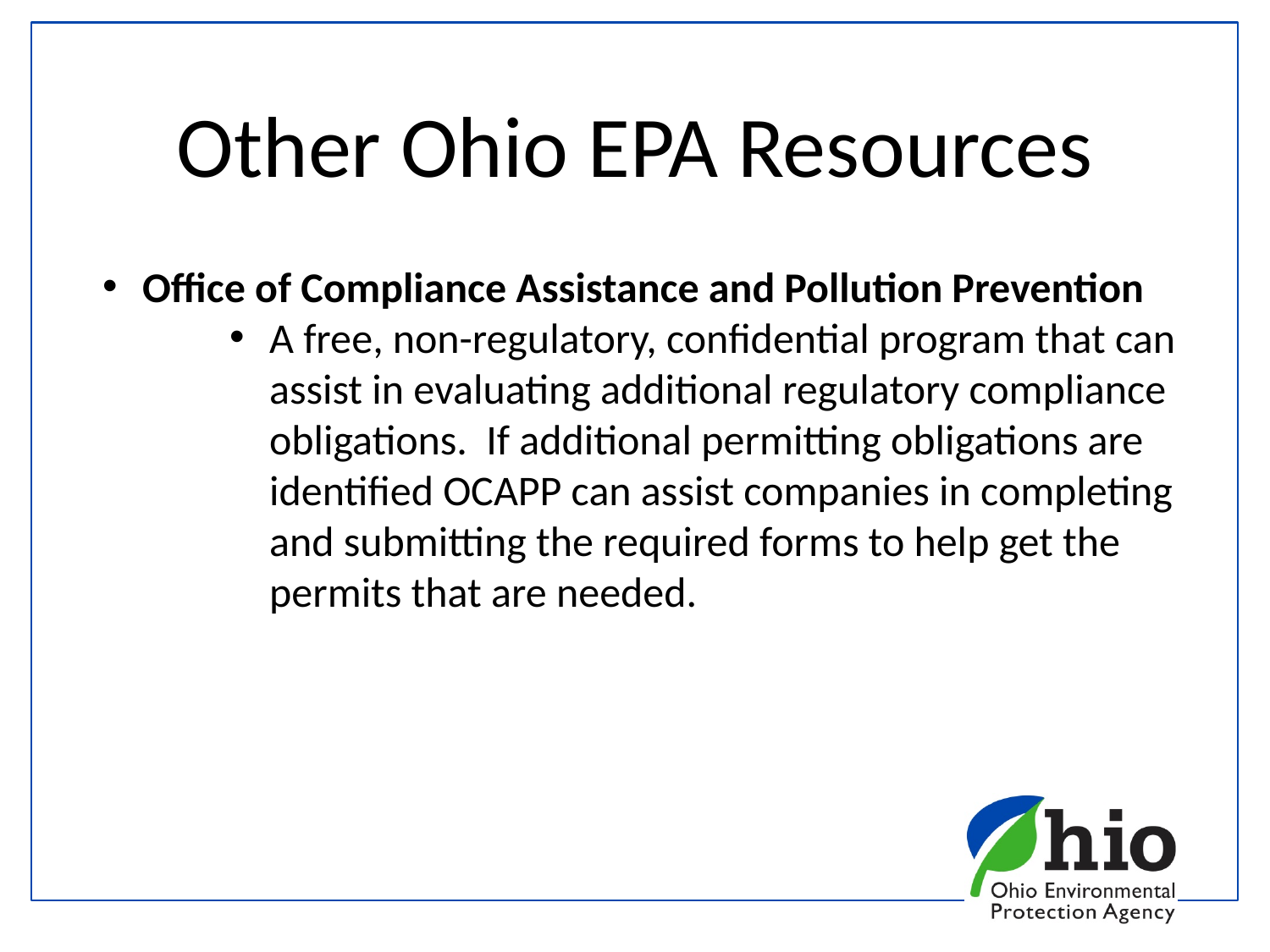

# Other Ohio EPA Resources
Office of Compliance Assistance and Pollution Prevention
A free, non-regulatory, confidential program that can assist in evaluating additional regulatory compliance obligations.  If additional permitting obligations are identified OCAPP can assist companies in completing and submitting the required forms to help get the permits that are needed.